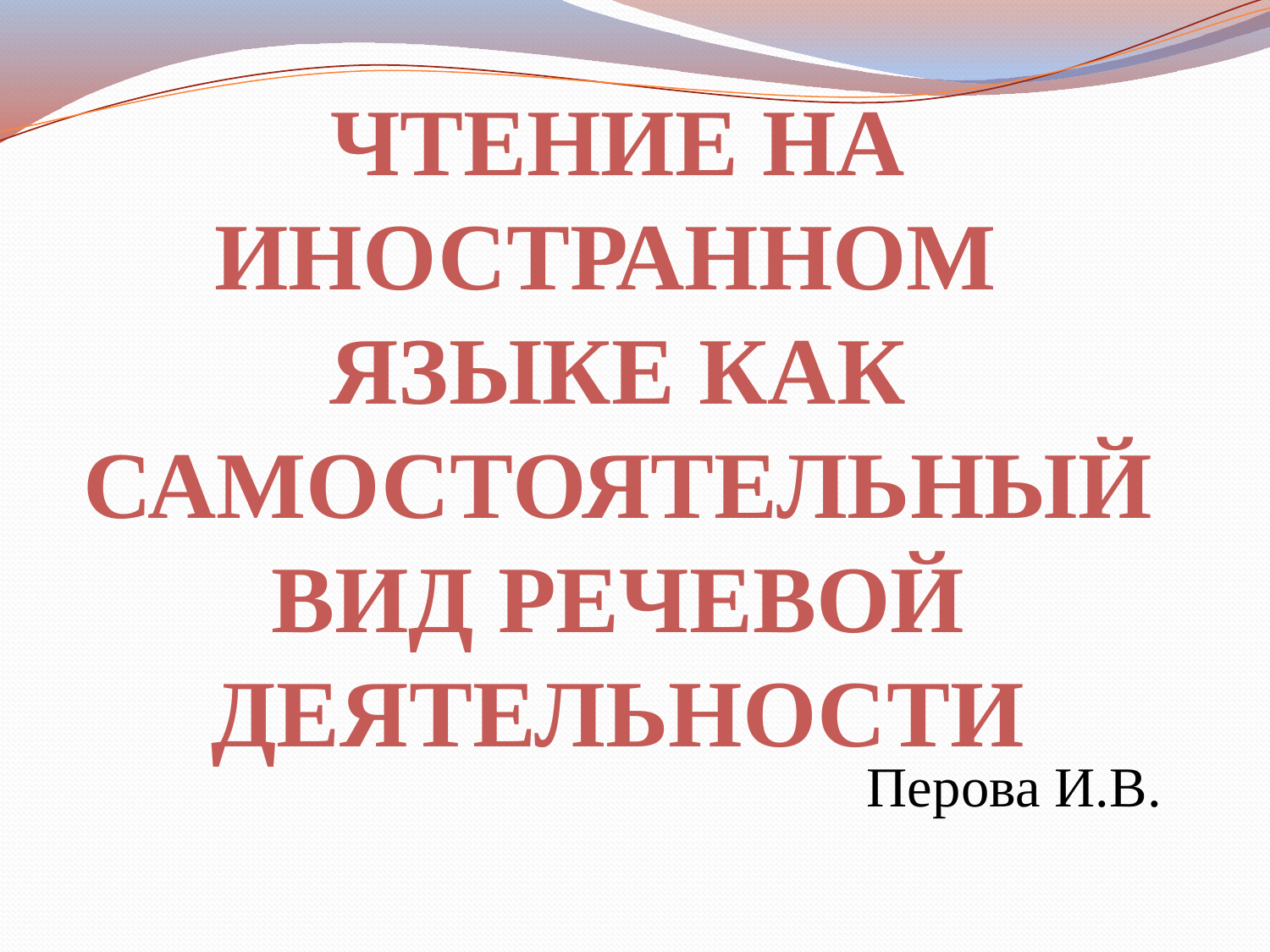

# ЧТЕНИЕ НА ИНОСТРАННОМ  ЯЗЫКЕ КАК САМОСТОЯТЕЛЬНЫЙ ВИД РЕЧЕВОЙ ДЕЯТЕЛЬНОСТИ
Перова И.В.